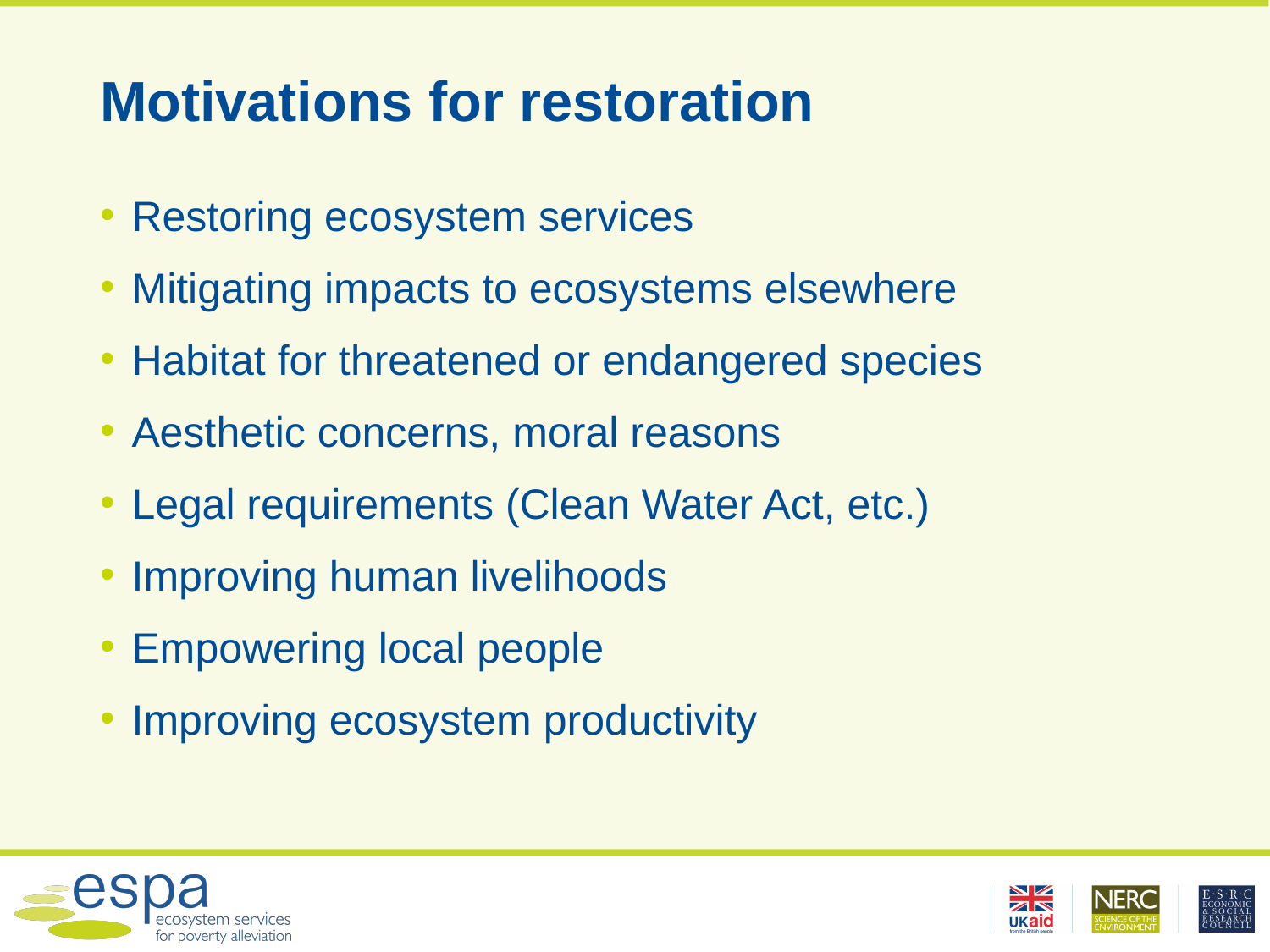

# Motivations for restoration
Restoring ecosystem services
Mitigating impacts to ecosystems elsewhere
Habitat for threatened or endangered species
Aesthetic concerns, moral reasons
Legal requirements (Clean Water Act, etc.)
Improving human livelihoods
Empowering local people
Improving ecosystem productivity